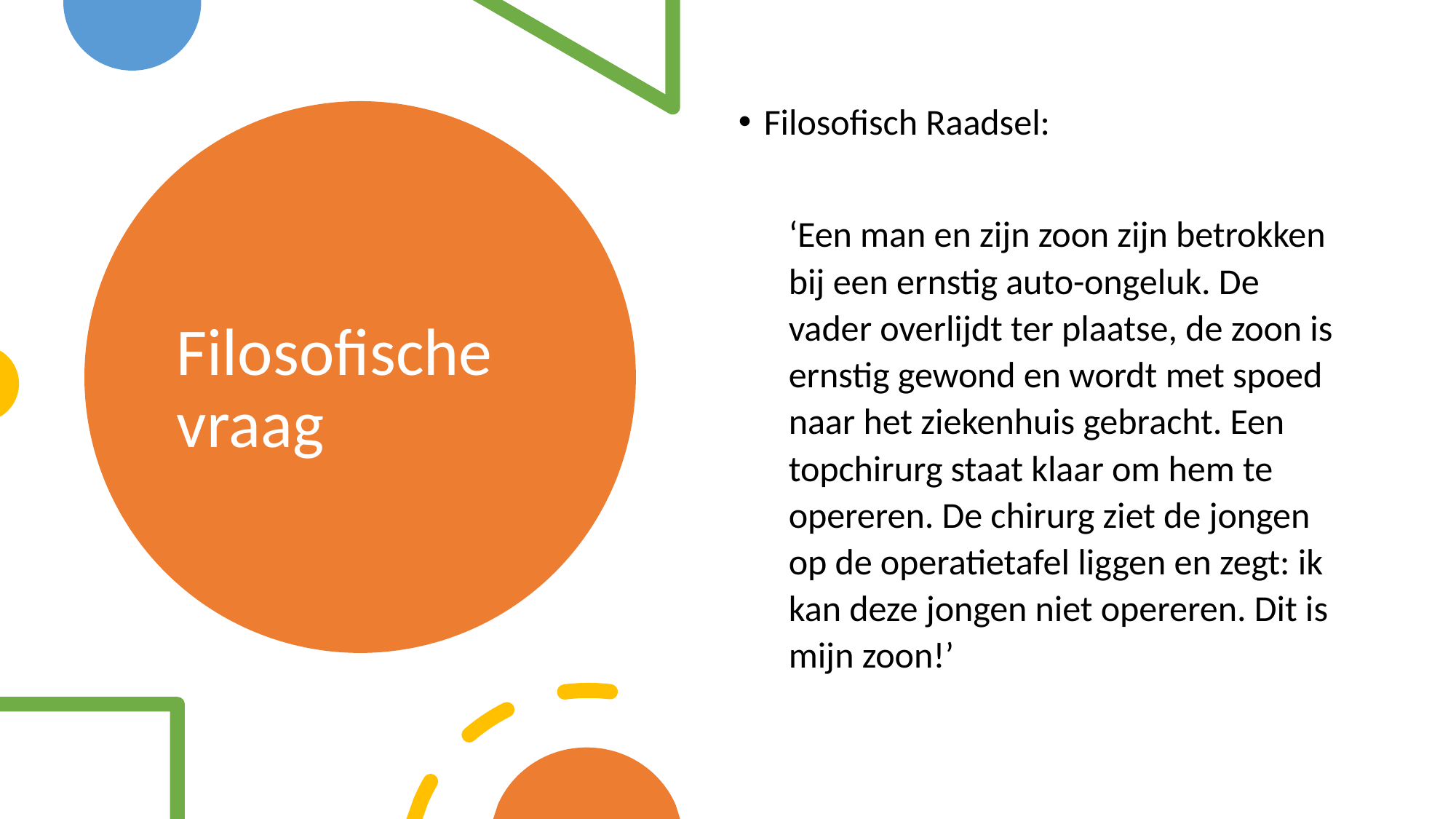

Filosofisch Raadsel:

‘Een man en zijn zoon zijn betrokken bij een ernstig auto-ongeluk. De vader overlijdt ter plaatse, de zoon is ernstig gewond en wordt met spoed naar het ziekenhuis gebracht. Een topchirurg staat klaar om hem te opereren. De chirurg ziet de jongen op de operatietafel liggen en zegt: ik kan deze jongen niet opereren. Dit is mijn zoon!’

# Filosofische vraag